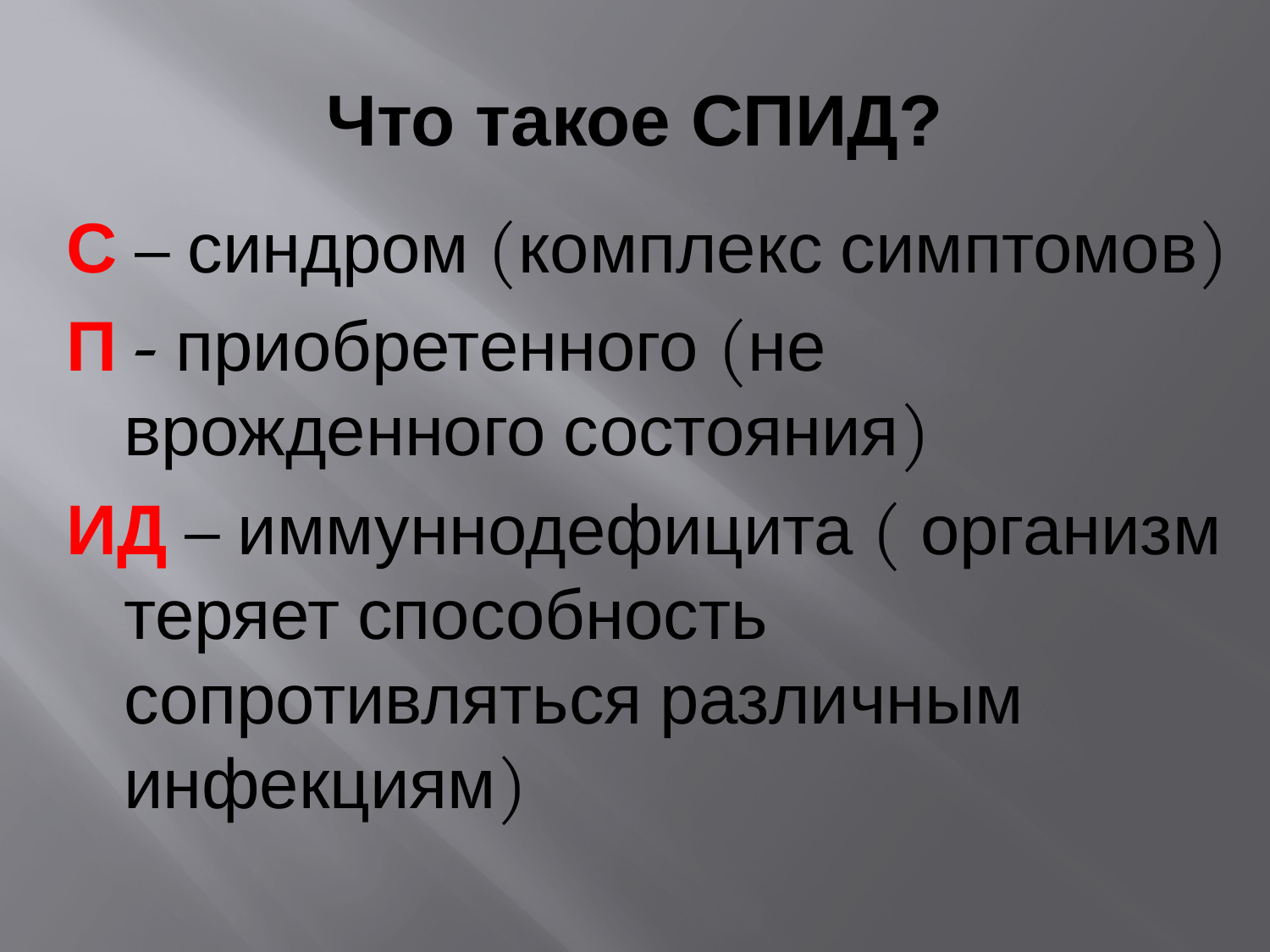

# Что такое СПИД?
С – синдром (комплекс симптомов)
П - приобретенного (не  врожденного состояния)
ИД – иммуннодефицита ( организм теряет способность сопротивляться различным инфекциям)